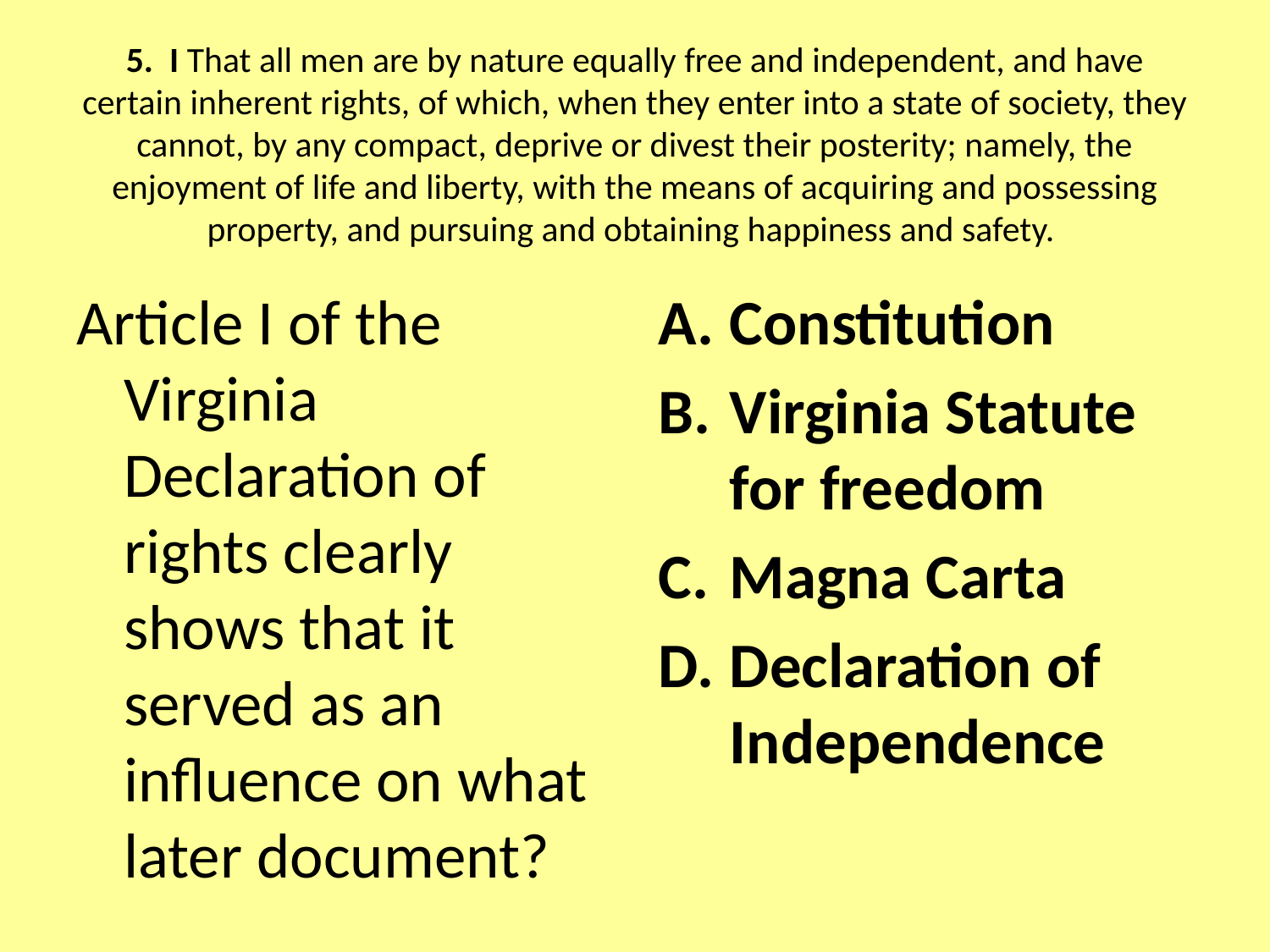

# 5.  I That all men are by nature equally free and independent, and have certain inherent rights, of which, when they enter into a state of society, they cannot, by any compact, deprive or divest their posterity; namely, the enjoyment of life and liberty, with the means of acquiring and possessing property, and pursuing and obtaining happiness and safety.
Article I of the Virginia Declaration of rights clearly shows that it served as an influence on what later document?
Constitution
Virginia Statute for freedom
Magna Carta
Declaration of Independence